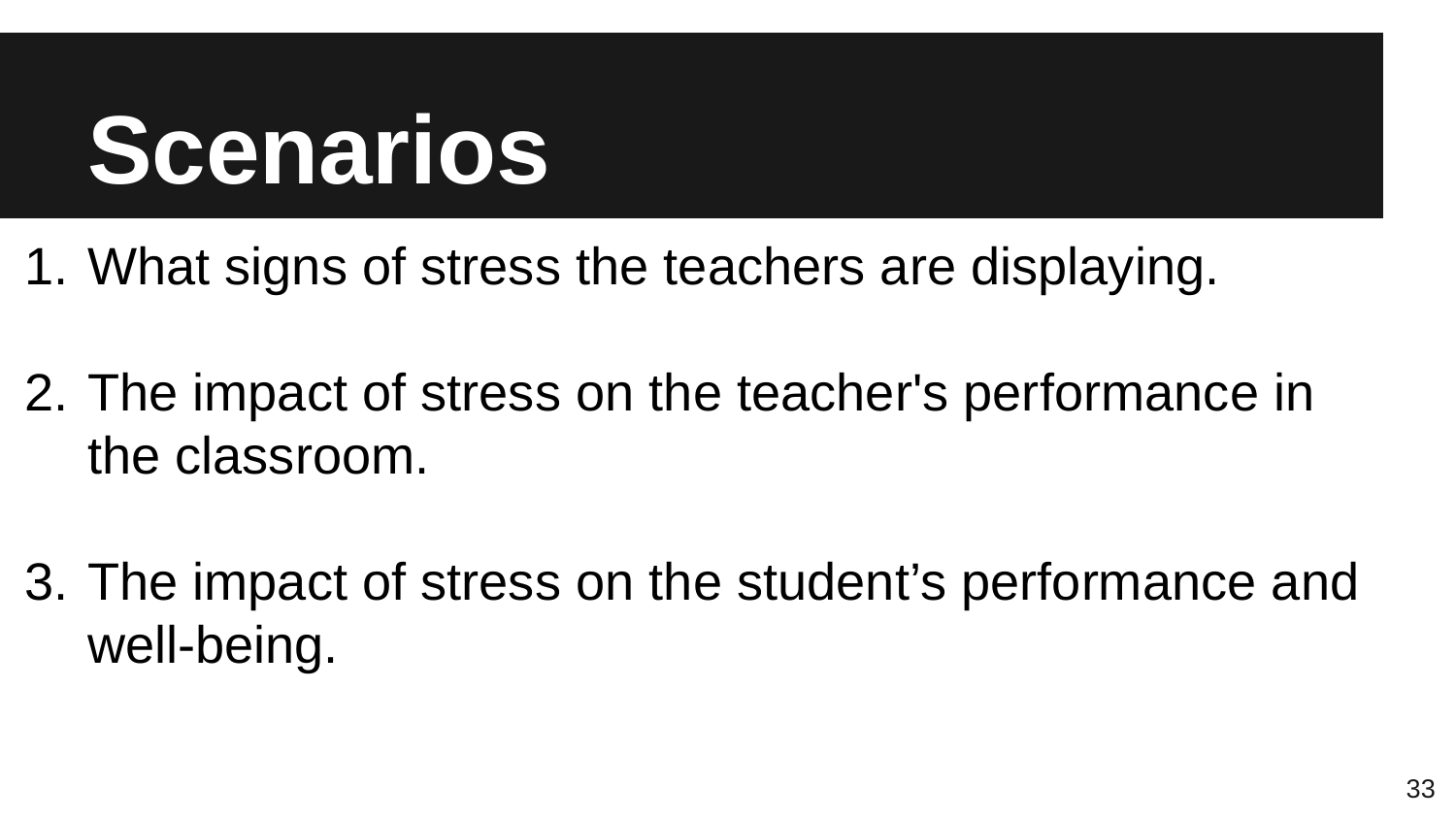

# Scenarios
What signs of stress the teachers are displaying.

The impact of stress on the teacher's performance in the classroom.

The impact of stress on the student’s performance and well-being.
33